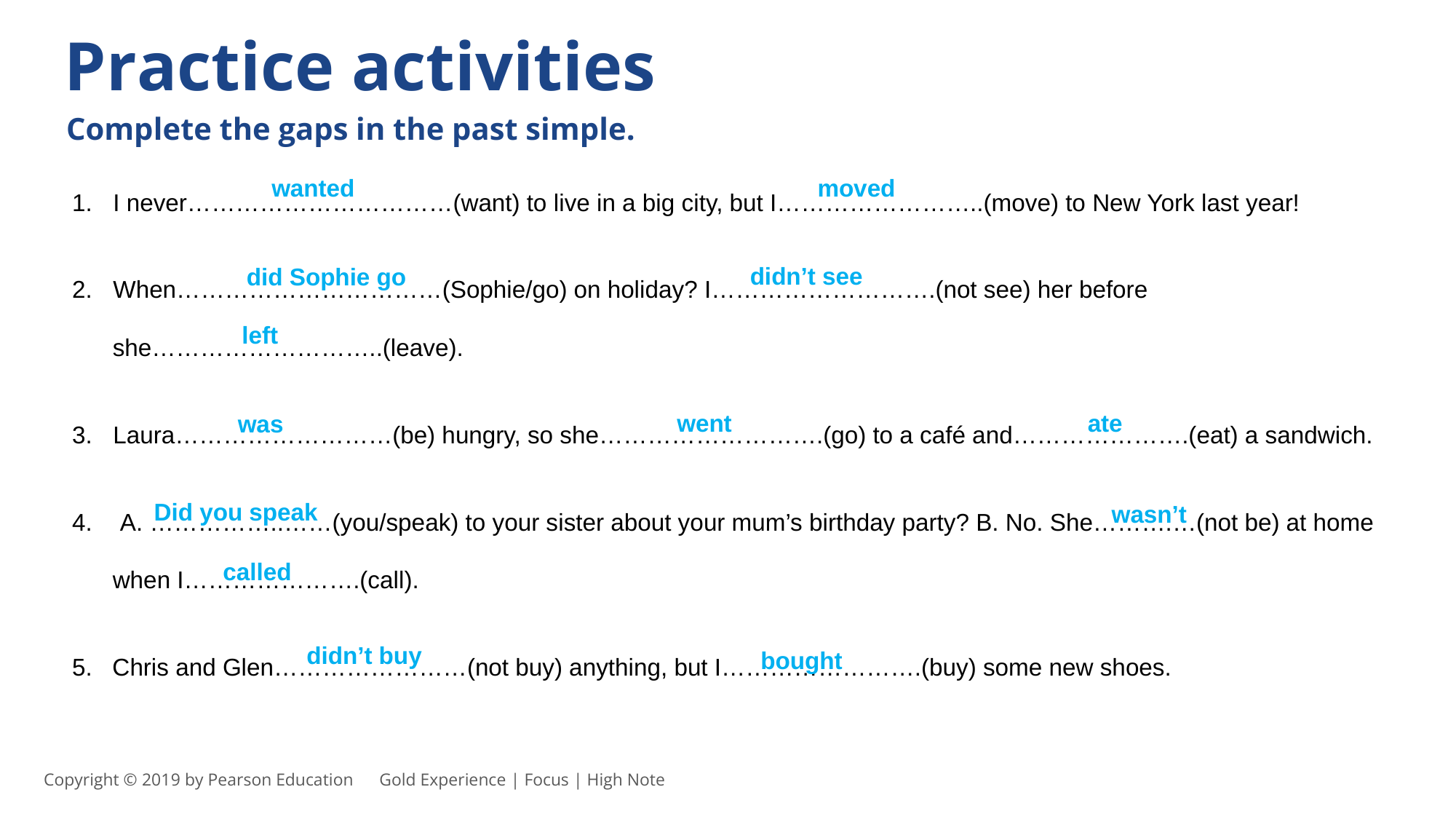

Practice activities
Complete the gaps in the past simple.

I never……………………………(want) to live in a big city, but I……………………..(move) to New York last year!

When……………………………(Sophie/go) on holiday? I……………………….(not see) her before

      she………………………..(leave).

Laura………………………(be) hungry, so she……………………….(go) to a café and………………….(eat) a sandwich.

 A. ……………..……(you/speak) to your sister about your mum’s birthday party? B. No. She……….…(not be) at home

      when I………………….(call).

5.   Chris and Glen……………………(not buy) anything, but I…………………….(buy) some new shoes.

wanted
moved
didn’t see
did Sophie go
left
went
ate
was
Did you speak
wasn’t

called
didn’t buy
bought
Copyright © 2019 by Pearson Education      Gold Experience | Focus | High Note